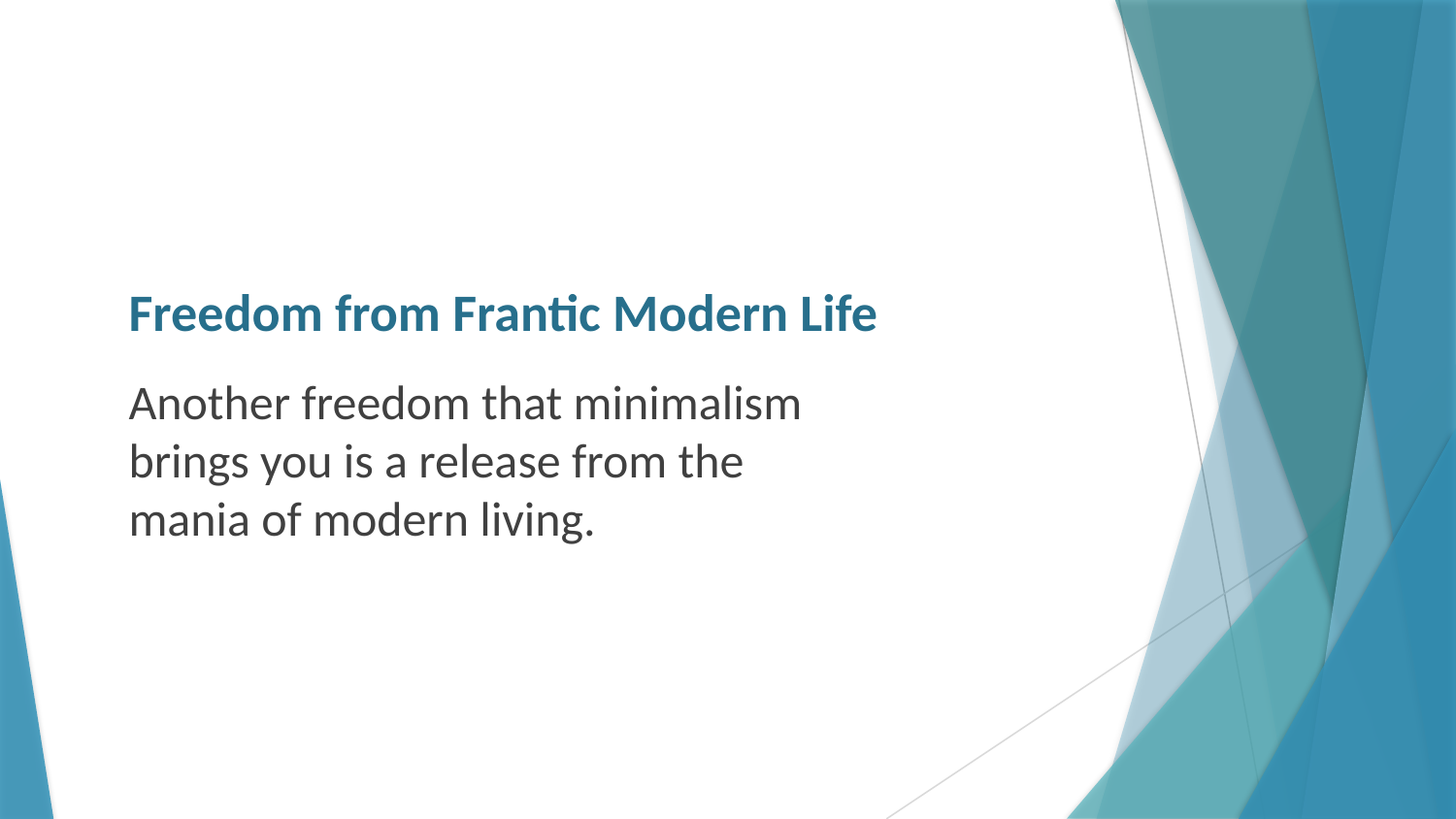

# Freedom from Frantic Modern Life
Another freedom that minimalism brings you is a release from the mania of modern living.